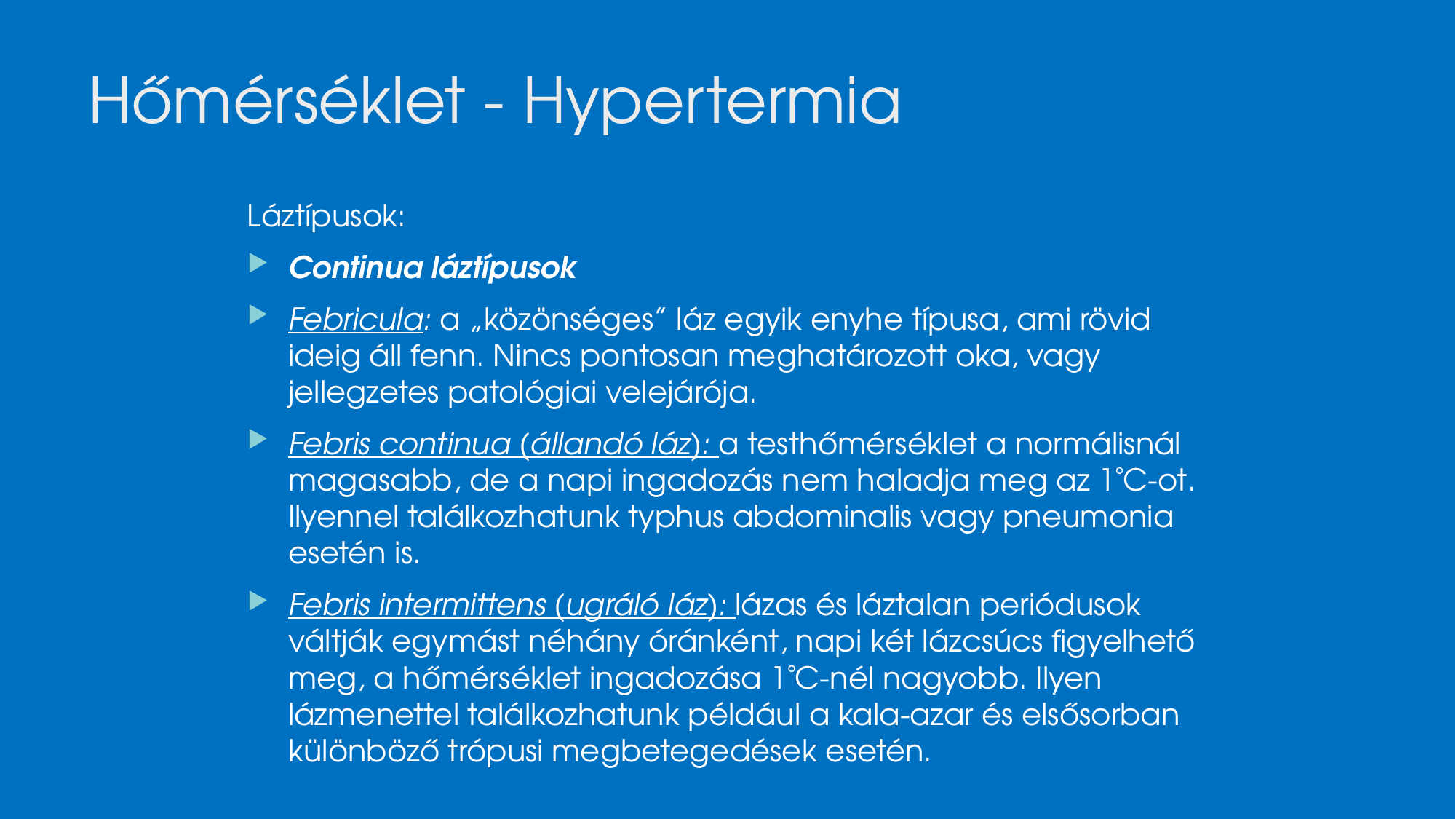

# Hőmérséklet - Hypertermia
Láztípusok:
Continua láztípusok
Febricula: a „közönséges” láz egyik enyhe típusa, ami rövid ideig áll fenn. Nincs pontosan meghatározott oka, vagy jellegzetes patológiai velejárója.
Febris continua (állandó láz): a testhőmérséklet a normálisnál magasabb, de a napi ingadozás nem haladja meg az 1°C-ot. Ilyennel találkozhatunk typhus abdominalis vagy pneumonia esetén is.
Febris intermittens (ugráló láz): lázas és láztalan periódusok váltják egymást néhány óránként, napi két lázcsúcs figyelhető meg, a hőmérséklet ingadozása 1°C-nél nagyobb. Ilyen lázmenettel találkozhatunk például a kala-azar és elsősorban különböző trópusi megbetegedések esetén.